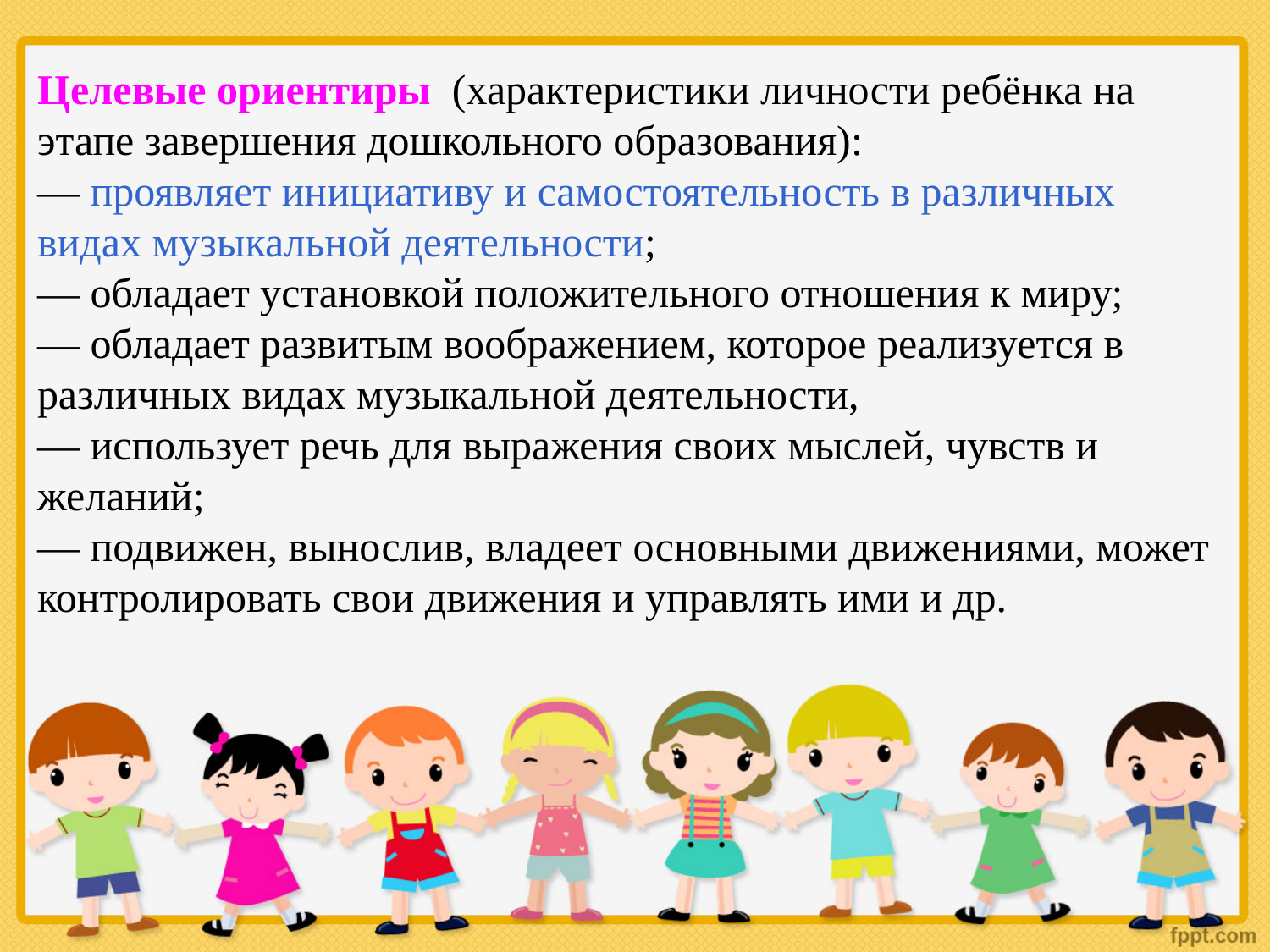

Целевые ориентиры  (характеристики личности ребёнка на этапе завершения дошкольного образования):
— проявляет инициативу и самостоятельность в различных видах музыкальной деятельности;
— обладает установкой положительного отношения к миру;
— обладает развитым воображением, которое реализуется в различных видах музыкальной деятельности,
— использует речь для выражения своих мыслей, чувств и желаний;
— подвижен, вынослив, владеет основными движениями, может контролировать свои движения и управлять ими и др.